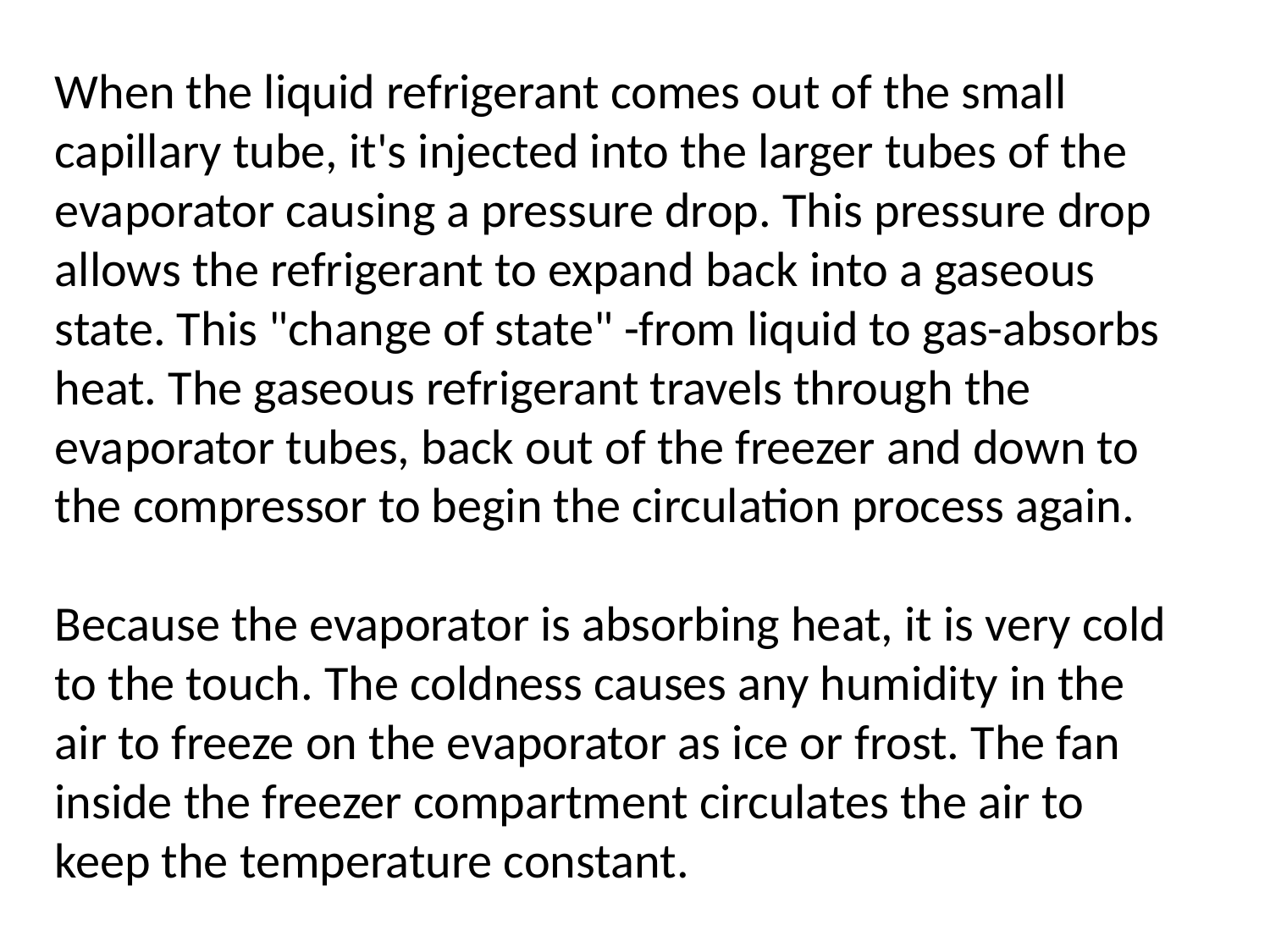

When the liquid refrigerant comes out of the small capillary tube, it's injected into the larger tubes of the evaporator causing a pressure drop. This pressure drop allows the refrigerant to expand back into a gaseous state. This "change of state" -from liquid to gas-absorbs heat. The gaseous refrigerant travels through the evaporator tubes, back out of the freezer and down to the compressor to begin the circulation process again.
Because the evaporator is absorbing heat, it is very cold to the touch. The coldness causes any humidity in the air to freeze on the evaporator as ice or frost. The fan inside the freezer compartment circulates the air to keep the temperature constant.